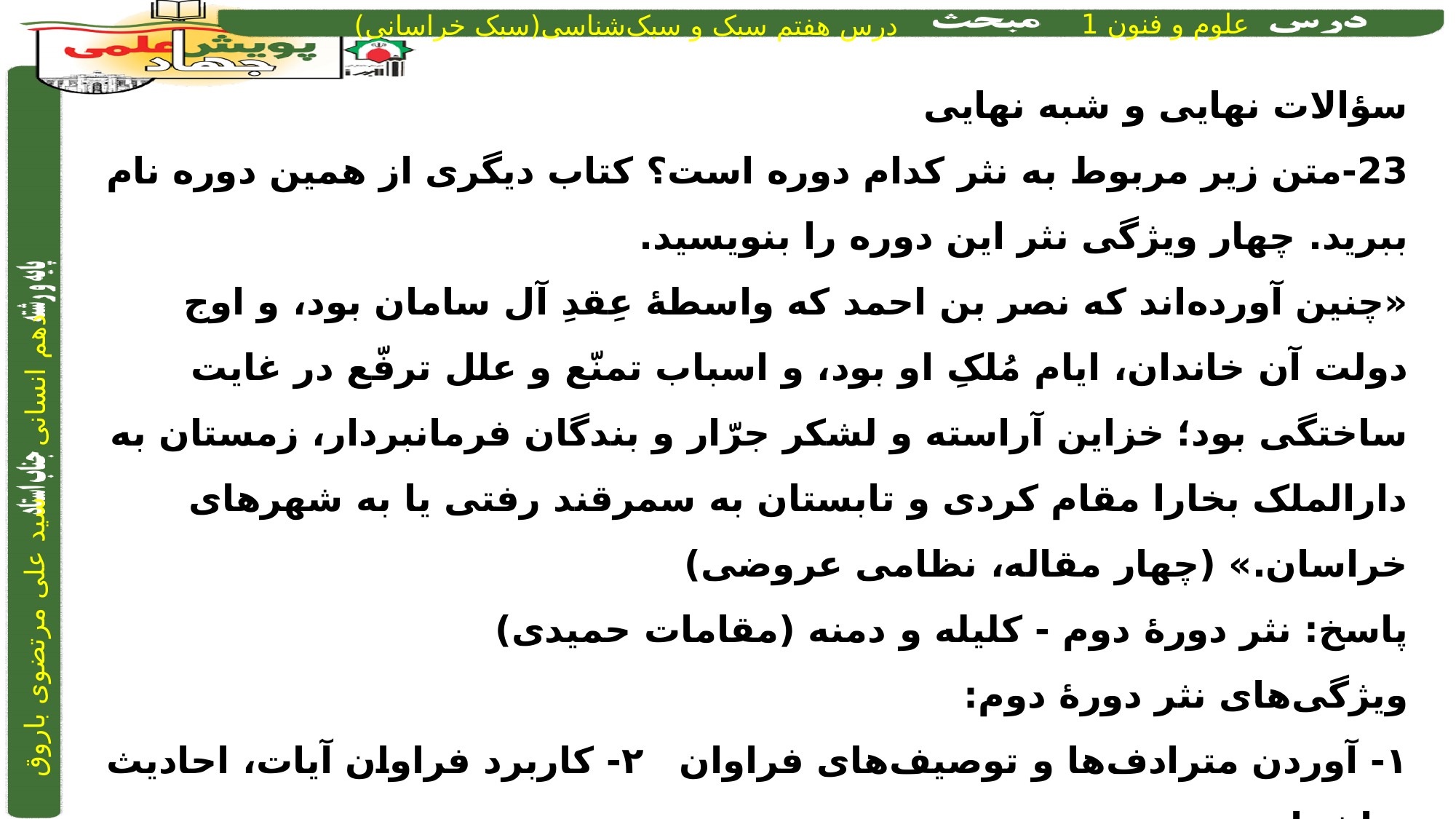

سؤالات نهایی و شبه نهایی
23-متن زیر مربوط به نثر کدام دوره است؟ کتاب دیگری از همین دوره نام ببرید. چهار ویژگی نثر این دوره را بنویسید.
«چنین آورده‌اند که نصر بن احمد که واسطۀ عِقدِ آل سامان بود، و اوج دولت آن خاندان، ایام مُلکِ او بود، و اسباب تمنّع و علل ترفّع در غایت ساختگی بود؛ خزاین آراسته و لشکر جرّار و بندگان فرمانبردار، زمستان به دارالملک بخارا مقام کردی و تابستان به سمرقند رفتی یا به شهرهای خراسان.» (چهار مقاله، نظامی عروضی)
پاسخ: نثر دورۀ دوم - کلیله و دمنه (مقامات حمیدی)
ویژگی‌های نثر دورۀ دوم:
۱- آوردن مترادف‌ها و توصیف‌های فراوان		۲- کاربرد فراوان آیات، احادیث و اشعار در متن
۳- استفاده از ترکیبات دشوار			‌۴-- استفاده از آرایه‌های ادبی در نثر